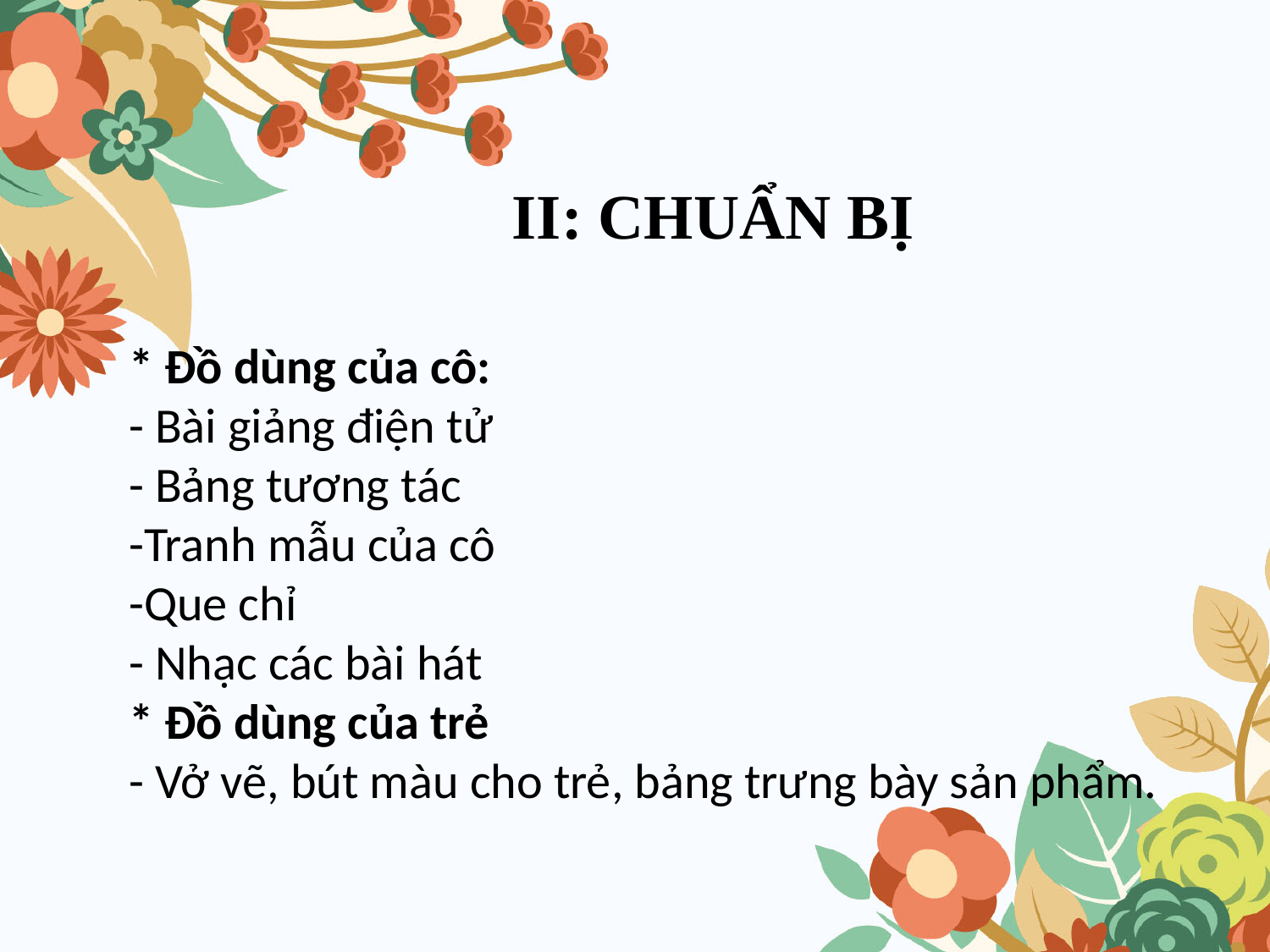

II: CHUẨN BỊ
* Đồ dùng của cô:
- Bài giảng điện tử
- Bảng tương tác
-Tranh mẫu của cô
-Que chỉ
- Nhạc các bài hát
* Đồ dùng của trẻ
- Vở vẽ, bút màu cho trẻ, bảng trưng bày sản phẩm.